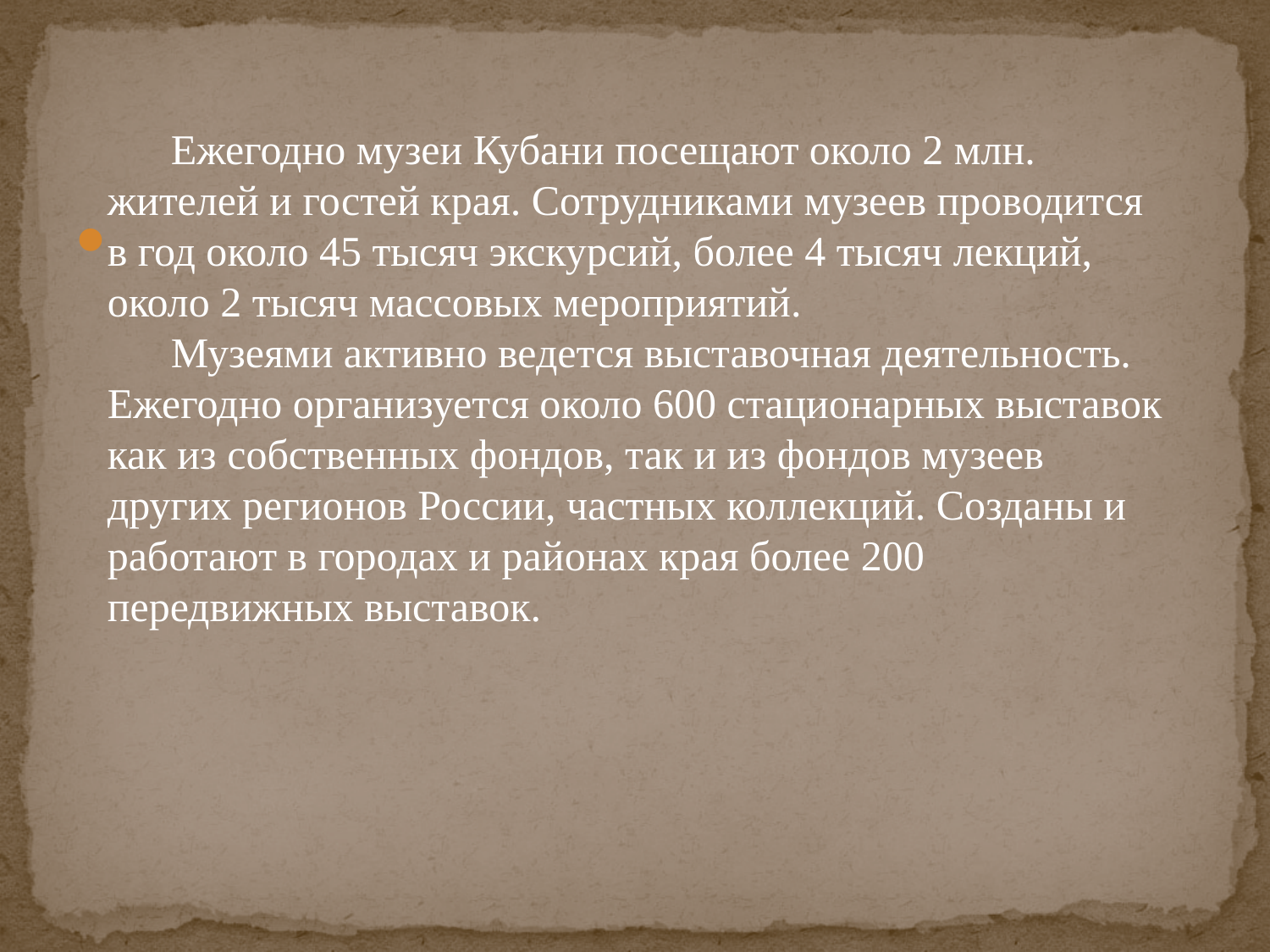

#
      Ежегодно музеи Кубани посещают около 2 млн. жителей и гостей края. Сотрудниками музеев проводится в год около 45 тысяч экскурсий, более 4 тысяч лекций, около 2 тысяч массовых мероприятий.
      Музеями активно ведется выставочная деятельность. Ежегодно организуется около 600 стационарных выставок как из собственных фондов, так и из фондов музеев других регионов России, частных коллекций. Созданы и работают в городах и районах края более 200 передвижных выставок.